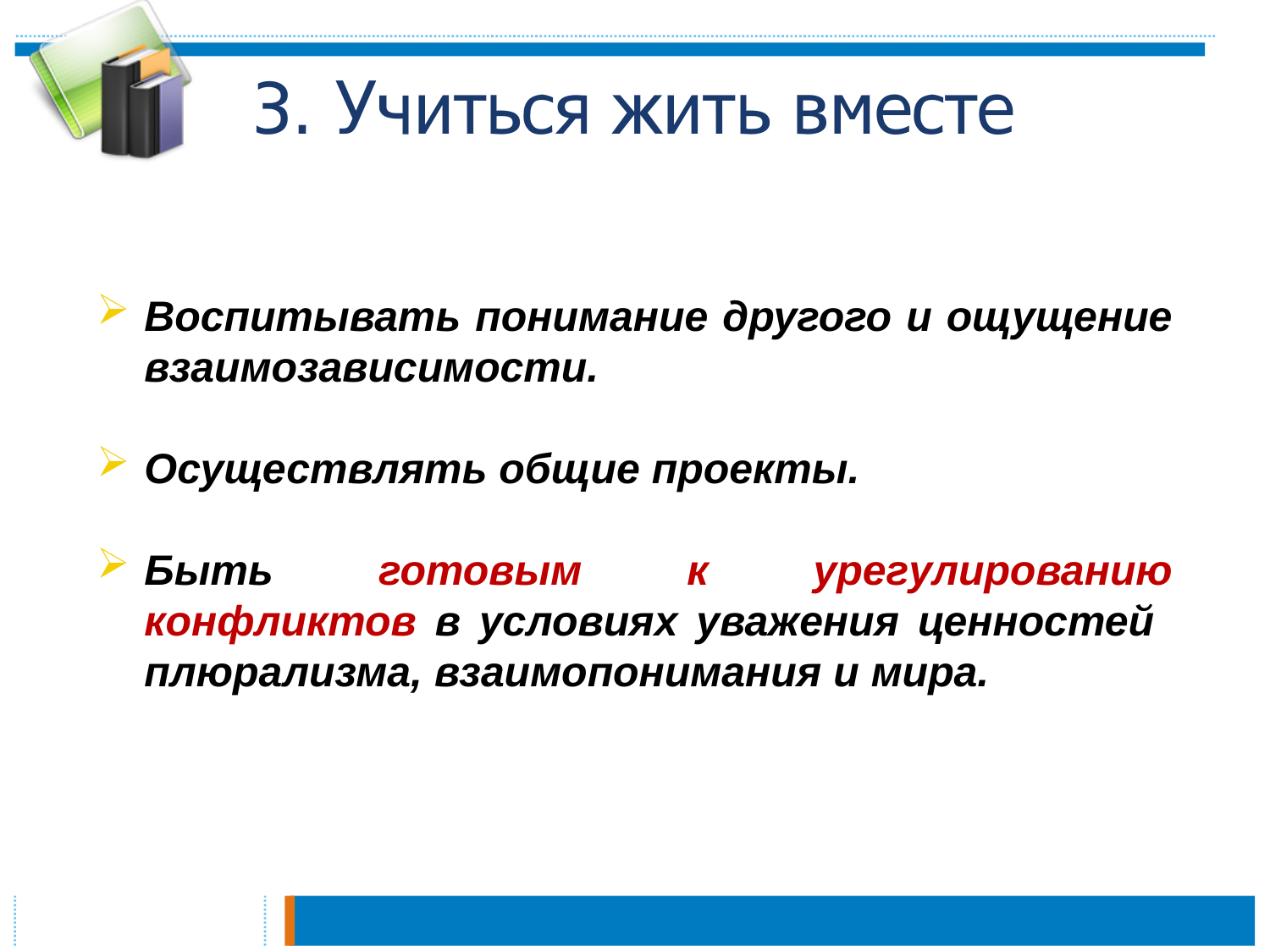

# 3. Учиться жить вместе
Воспитывать понимание другого и ощущение взаимозависимости.

Осуществлять общие проекты.

Быть готовым к урегулированию конфликтов в условиях уважения ценностей  плюрализма, взаимопонимания и мира.